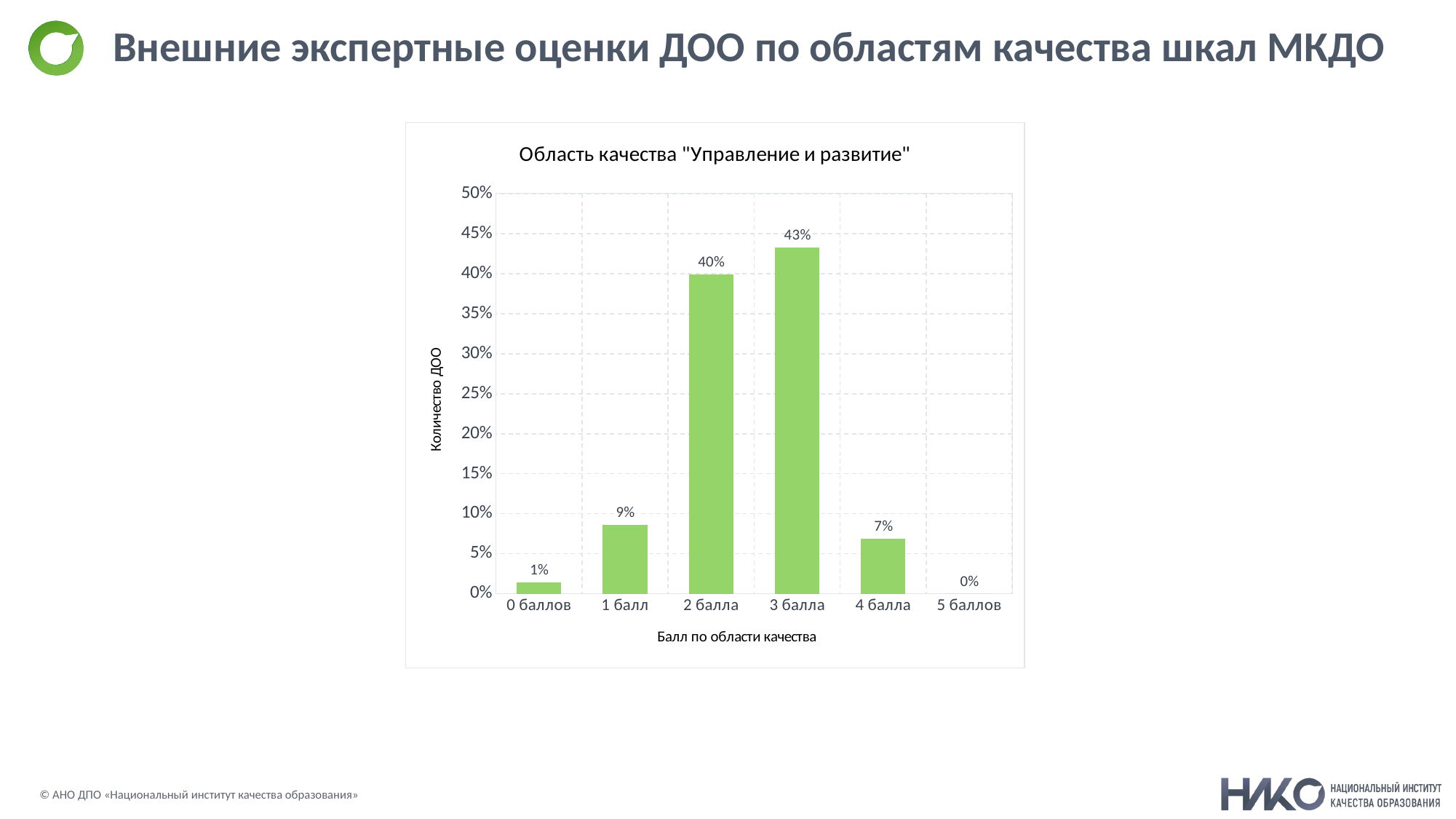

# Внешние экспертные оценки ДОО по областям качества шкал МКДО

### Chart: Область качества "Управление и развитие"

| Category |  |
|---|---|
| 0 баллов | 0.014101778050275904 |
| 1 балл | 0.08645003065603923 |
| 2 балла | 0.39852851011649293 |
| 3 балла | 0.4322501532801962 |
| 4 балла | 0.06866952789699571 |
| 5 баллов | 0.0 |